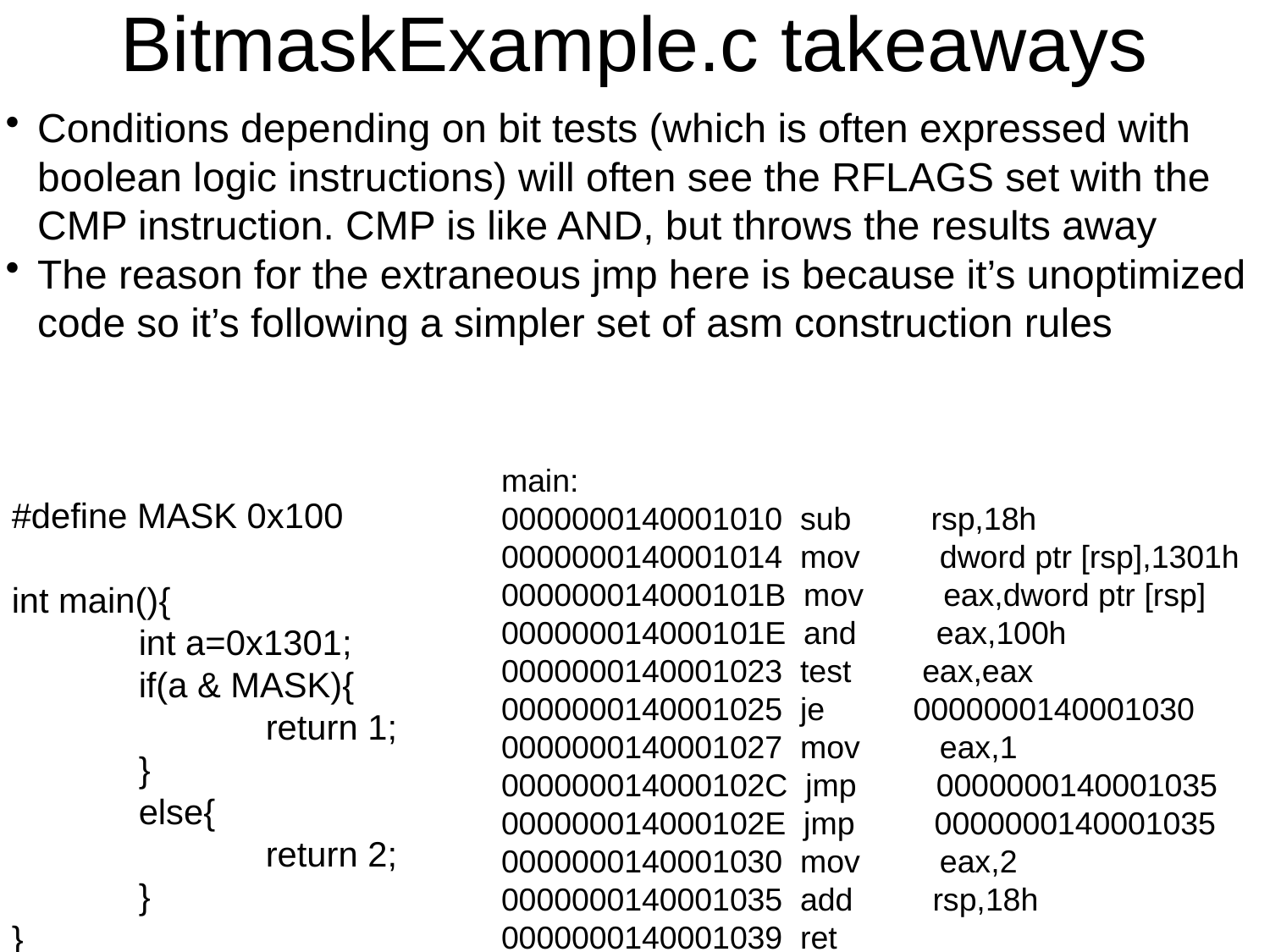

BitmaskExample.c takeaways
Conditions depending on bit tests (which is often expressed with boolean logic instructions) will often see the RFLAGS set with the CMP instruction. CMP is like AND, but throws the results away
The reason for the extraneous jmp here is because it’s unoptimized code so it’s following a simpler set of asm construction rules
main:
0000000140001010  sub         rsp,18h
0000000140001014  mov         dword ptr [rsp],1301h
000000014000101B  mov         eax,dword ptr [rsp]
000000014000101E  and         eax,100h
0000000140001023  test        eax,eax
0000000140001025  je          0000000140001030
0000000140001027  mov         eax,1
000000014000102C  jmp         0000000140001035
000000014000102E  jmp         0000000140001035
0000000140001030  mov         eax,2
0000000140001035  add         rsp,18h
0000000140001039  ret
#define MASK 0x100

int main(){
	int a=0x1301;
	if(a & MASK){
		return 1;
	}
	else{
		return 2;
	}
}